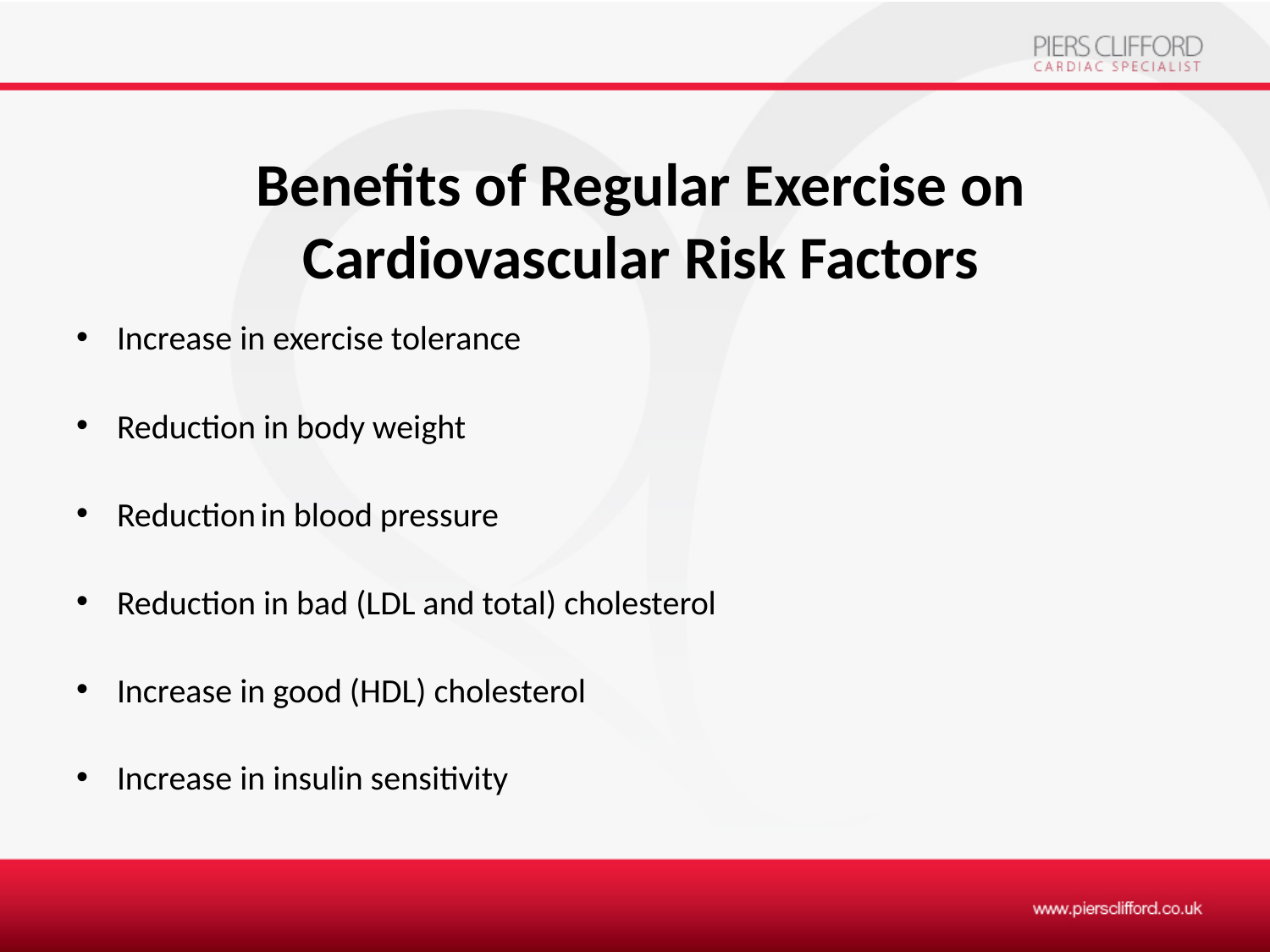

# Benefits of Regular Exercise on Cardiovascular Risk Factors

Increase in exercise tolerance
Reduction in body weight
Reduction in blood pressure
Reduction in bad (LDL and total) cholesterol
Increase in good (HDL) cholesterol
Increase in insulin sensitivity